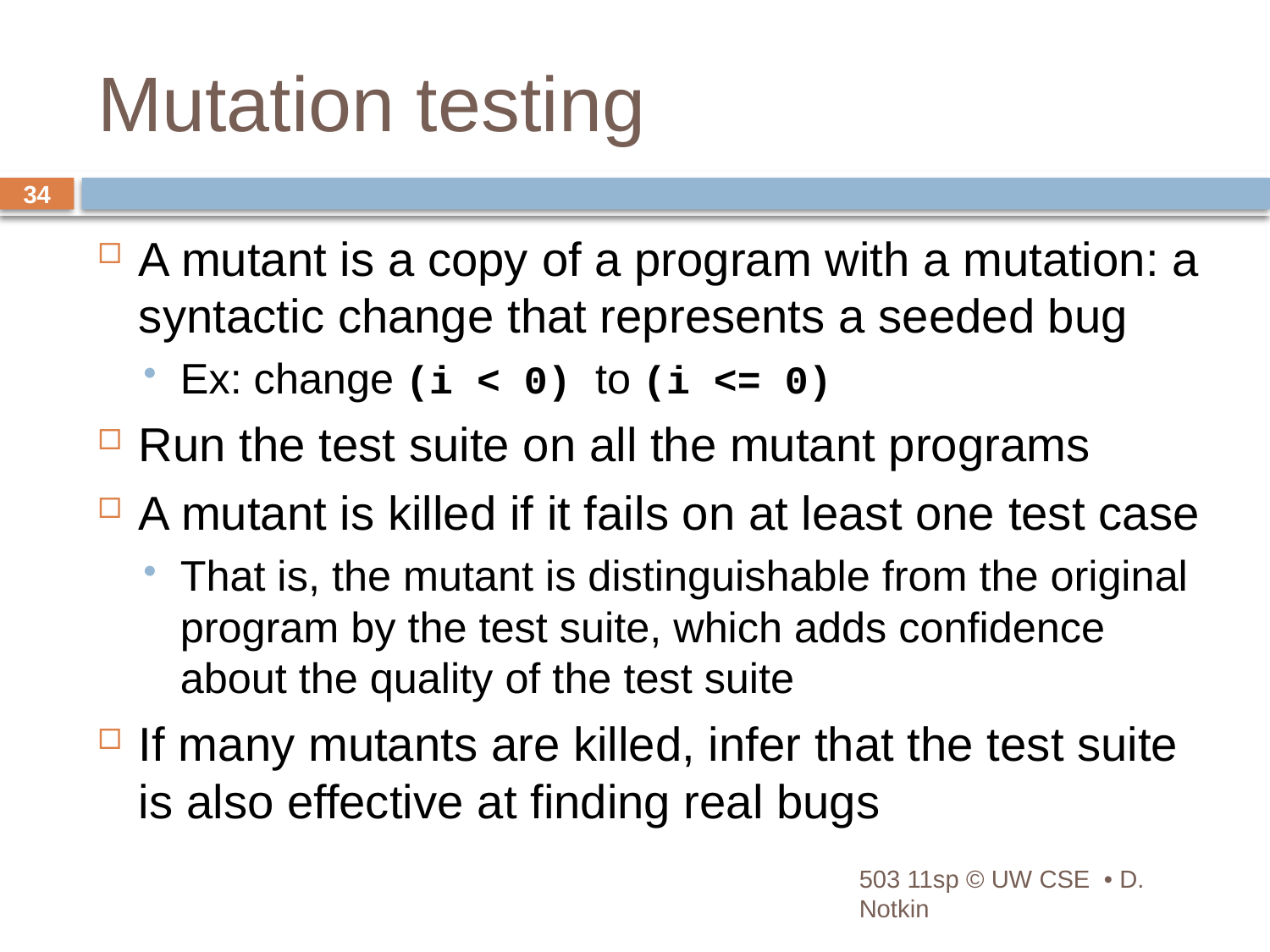

# Mutation testing
34
A mutant is a copy of a program with a mutation: a syntactic change that represents a seeded bug
Ex: change (i < 0) to (i <= 0)
Run the test suite on all the mutant programs
A mutant is killed if it fails on at least one test case
That is, the mutant is distinguishable from the original program by the test suite, which adds confidence about the quality of the test suite
If many mutants are killed, infer that the test suite is also effective at finding real bugs
503 11sp © UW CSE  • D. Notkin